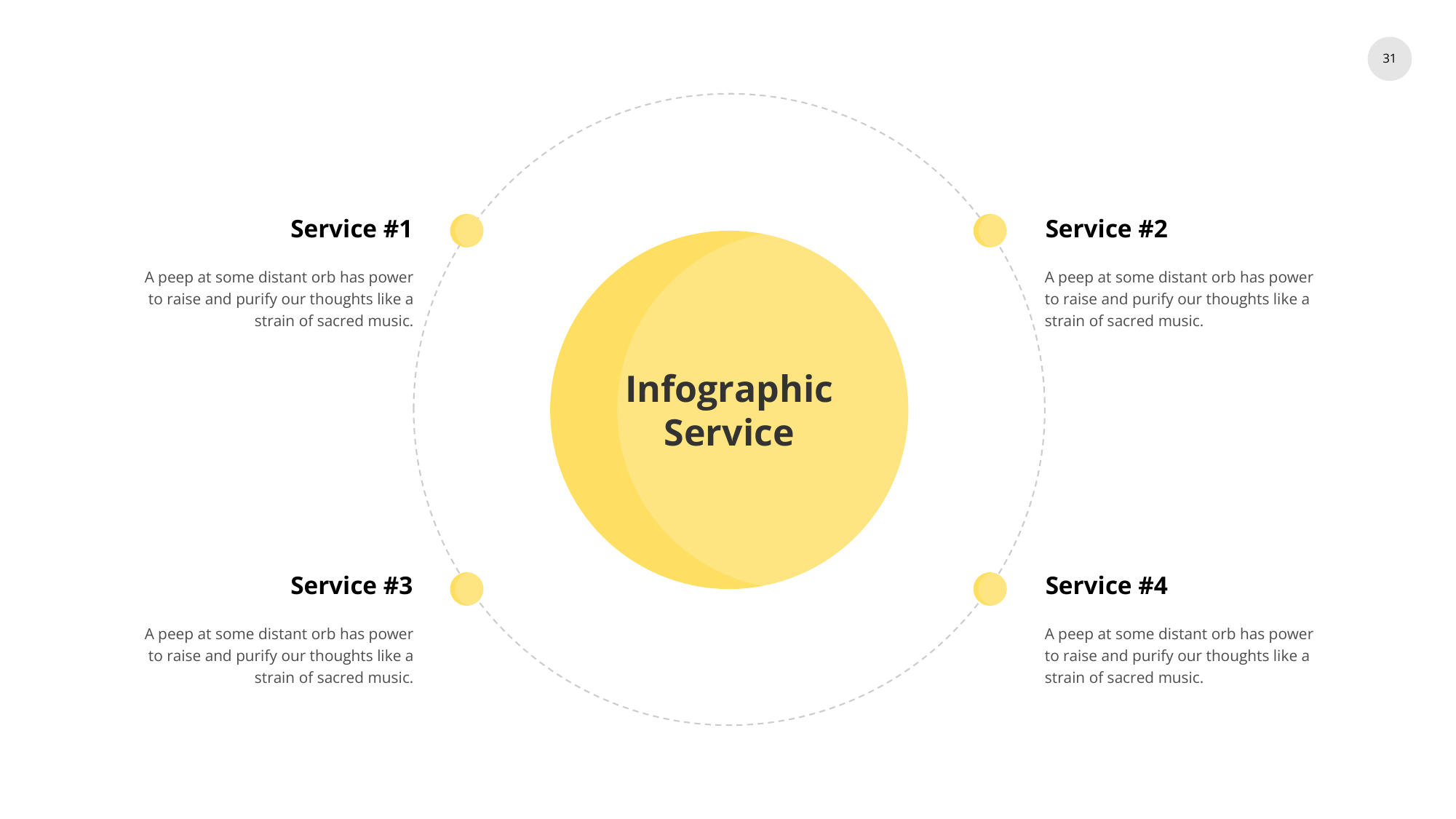

31

Service #1
Service #2

Infographic
Service

A peep at some distant orb has power to raise and purify our thoughts like a strain of sacred music.
A peep at some distant orb has power to raise and purify our thoughts like a strain of sacred music.
Service #3
Service #4

A peep at some distant orb has power to raise and purify our thoughts like a strain of sacred music.
A peep at some distant orb has power to raise and purify our thoughts like a strain of sacred music.